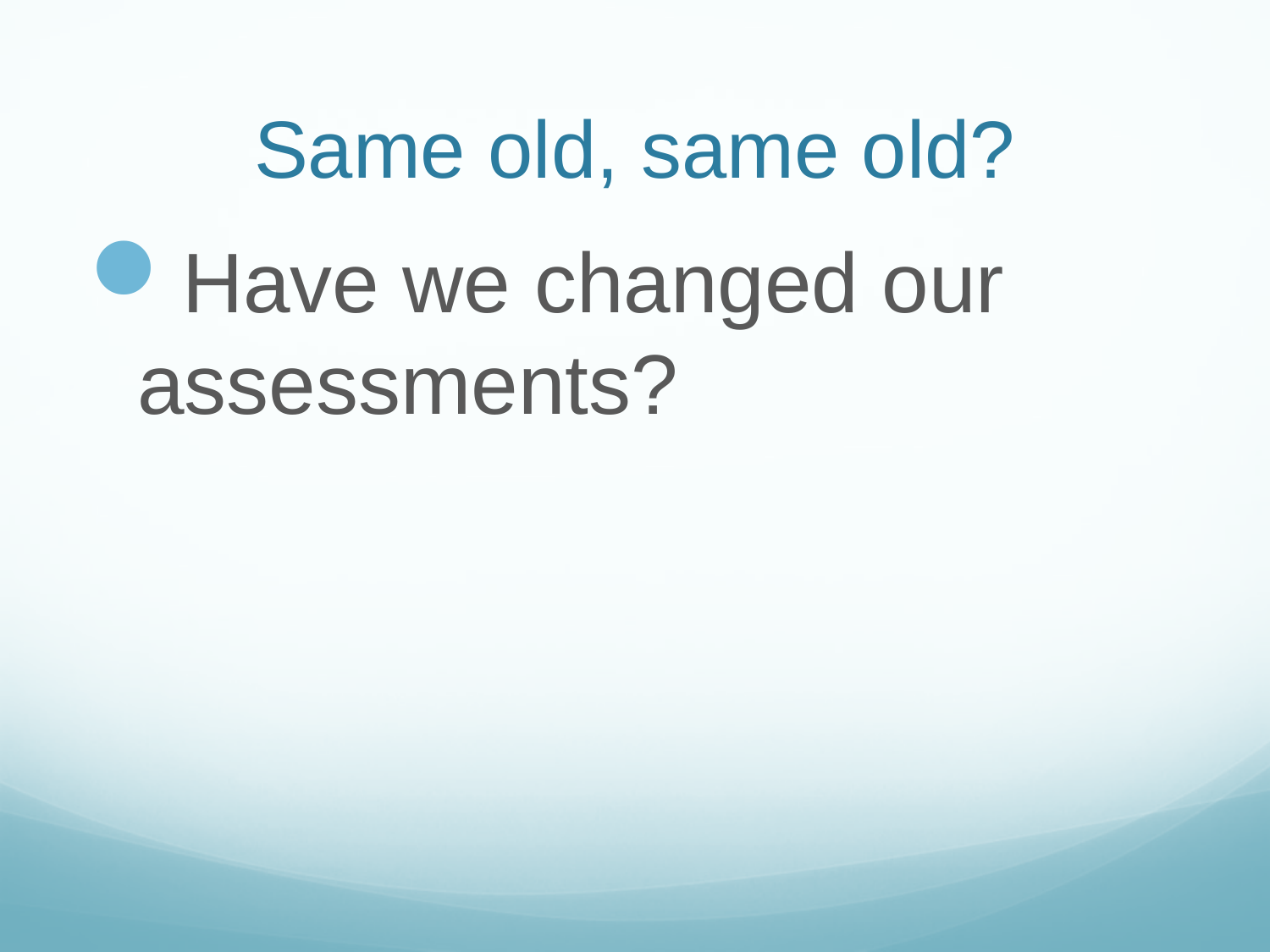

# Same old, same old?
Have we changed our  assessments?